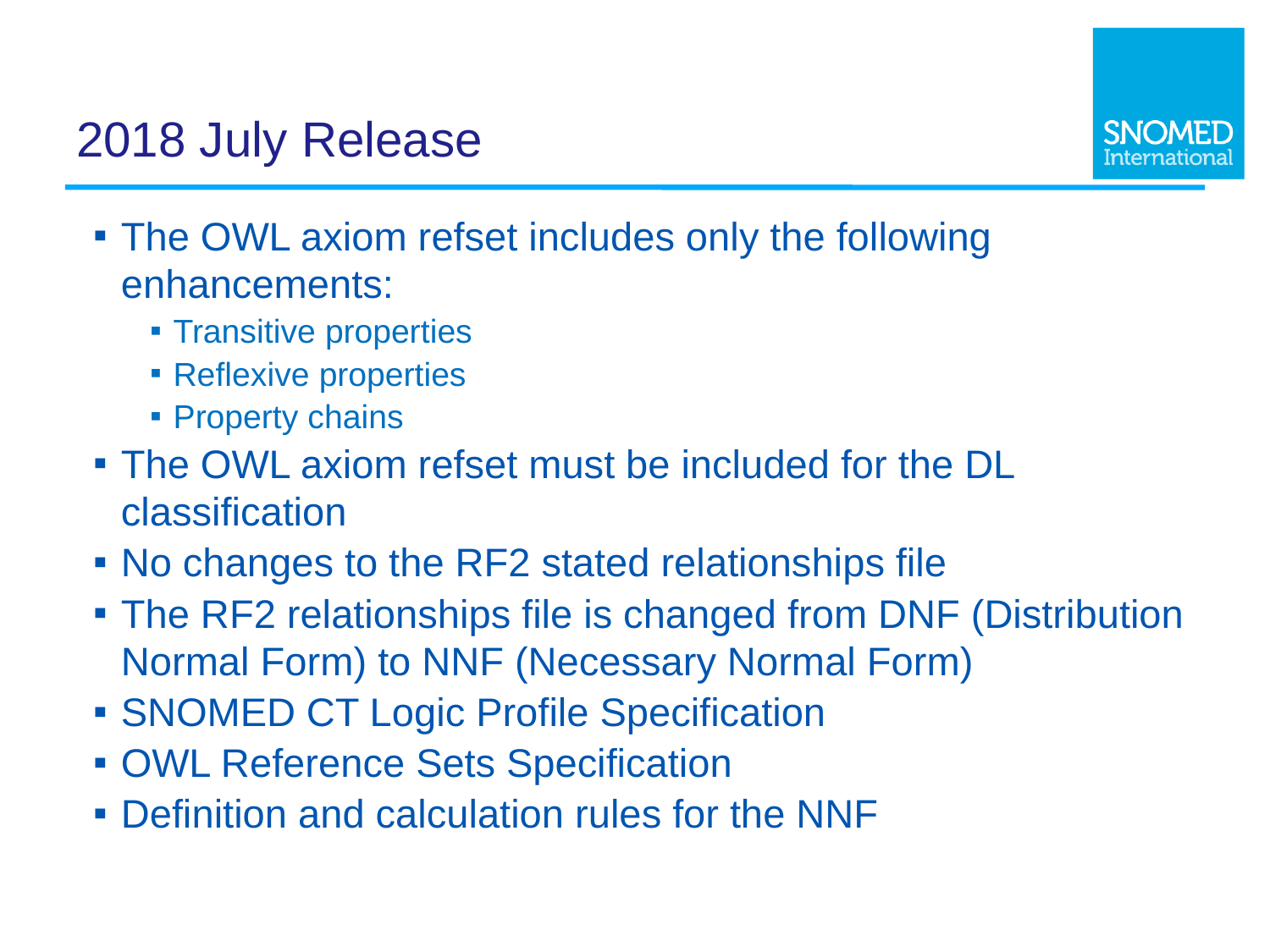

# 2018 July Release
The OWL axiom refset includes only the following enhancements:
Transitive properties
Reflexive properties
Property chains
The OWL axiom refset must be included for the DL classification
No changes to the RF2 stated relationships file
The RF2 relationships file is changed from DNF (Distribution Normal Form) to NNF (Necessary Normal Form)
SNOMED CT Logic Profile Specification
OWL Reference Sets Specification
Definition and calculation rules for the NNF